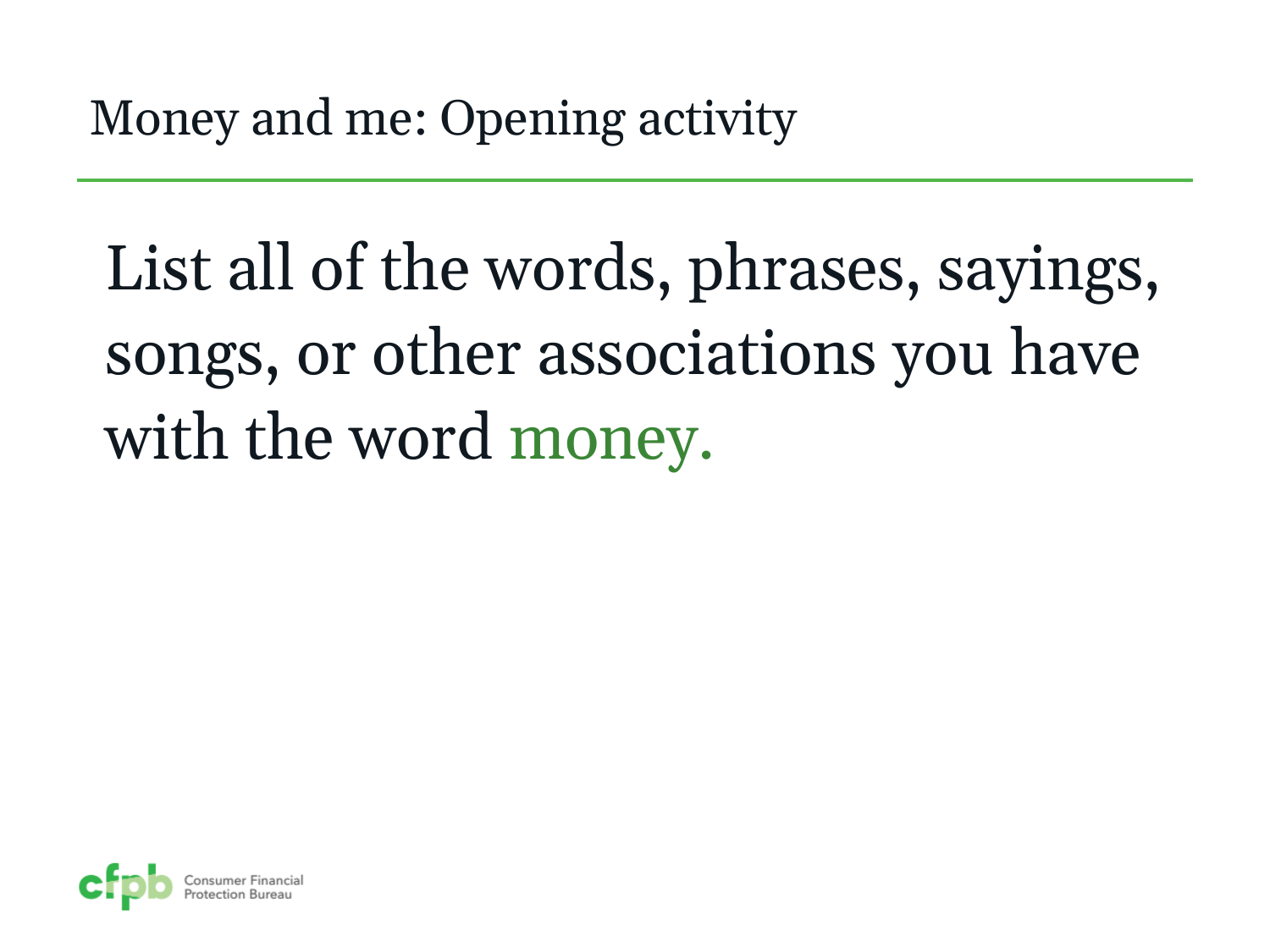

# Money and me: Opening activity
List all of the words, phrases, sayings, songs, or other associations you have with the word money.